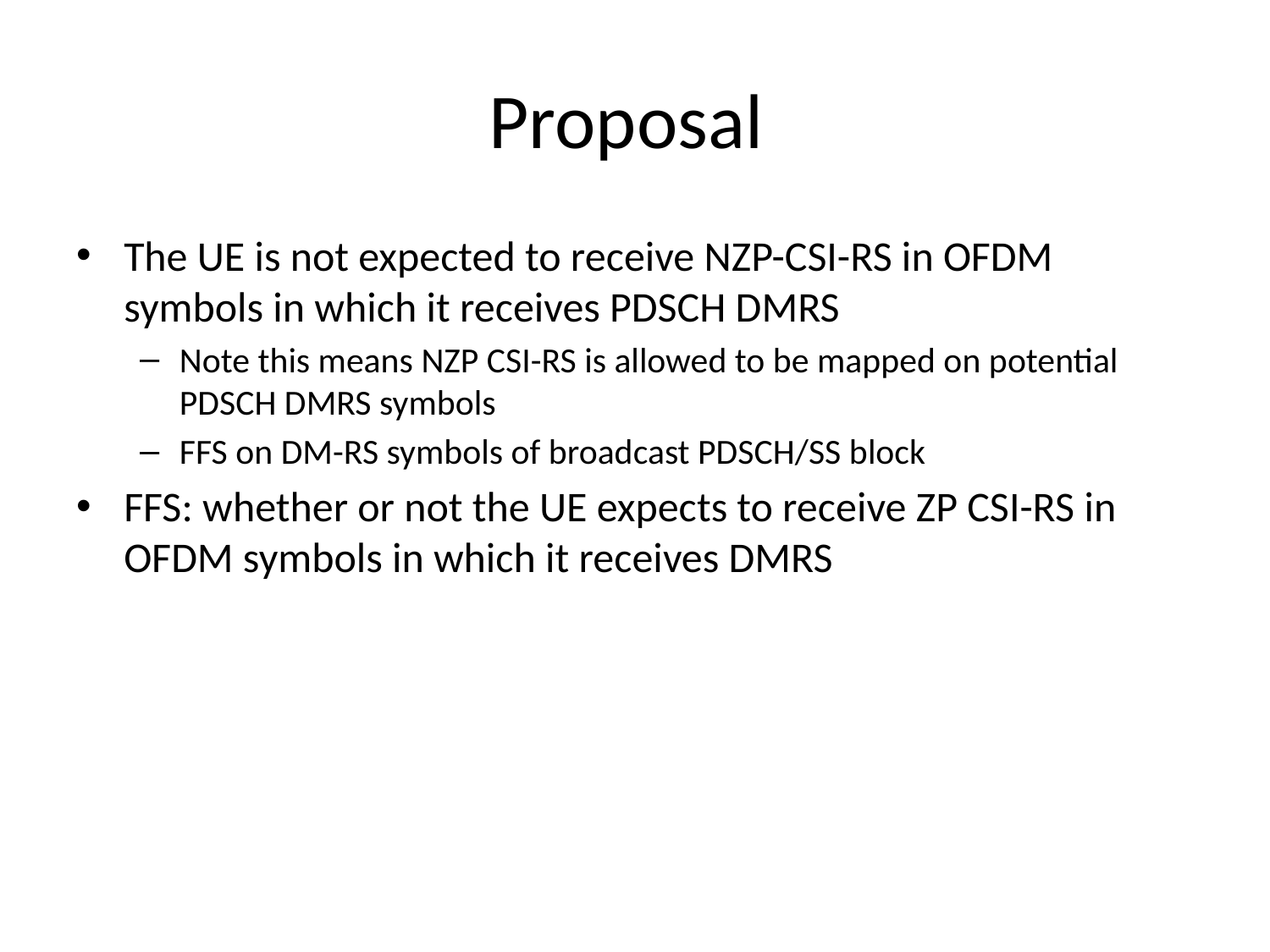

# Proposal
The UE is not expected to receive NZP-CSI-RS in OFDM symbols in which it receives PDSCH DMRS
Note this means NZP CSI-RS is allowed to be mapped on potential PDSCH DMRS symbols
FFS on DM-RS symbols of broadcast PDSCH/SS block
FFS: whether or not the UE expects to receive ZP CSI-RS in OFDM symbols in which it receives DMRS